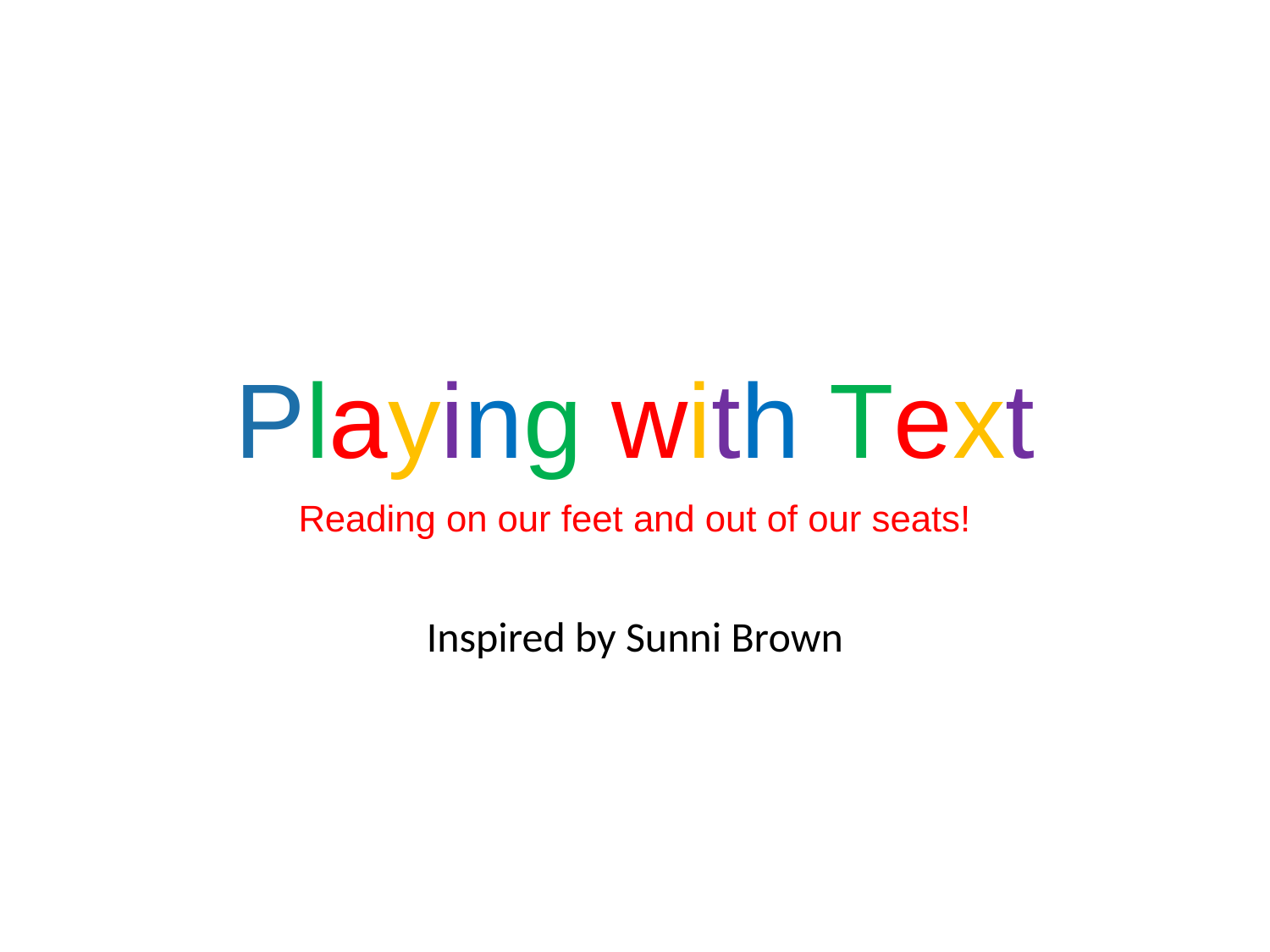

# Playing with Text
Reading on our feet and out of our seats!

Inspired by Sunni Brown